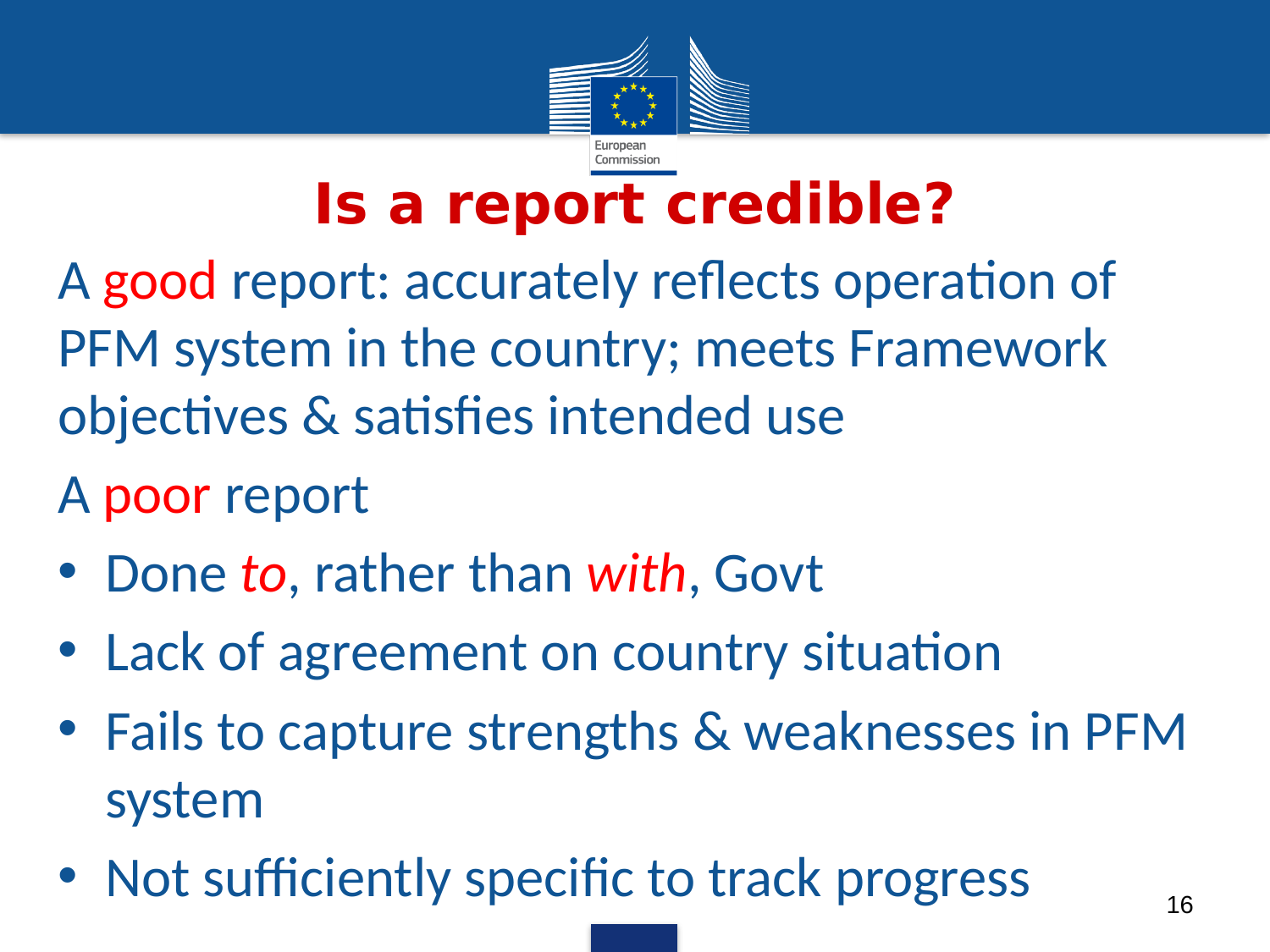

# Is a report credible?
A good report: accurately reflects operation of PFM system in the country; meets Framework objectives & satisfies intended use
A poor report
Done to, rather than with, Govt
Lack of agreement on country situation
Fails to capture strengths & weaknesses in PFM system
Not sufficiently specific to track progress

16